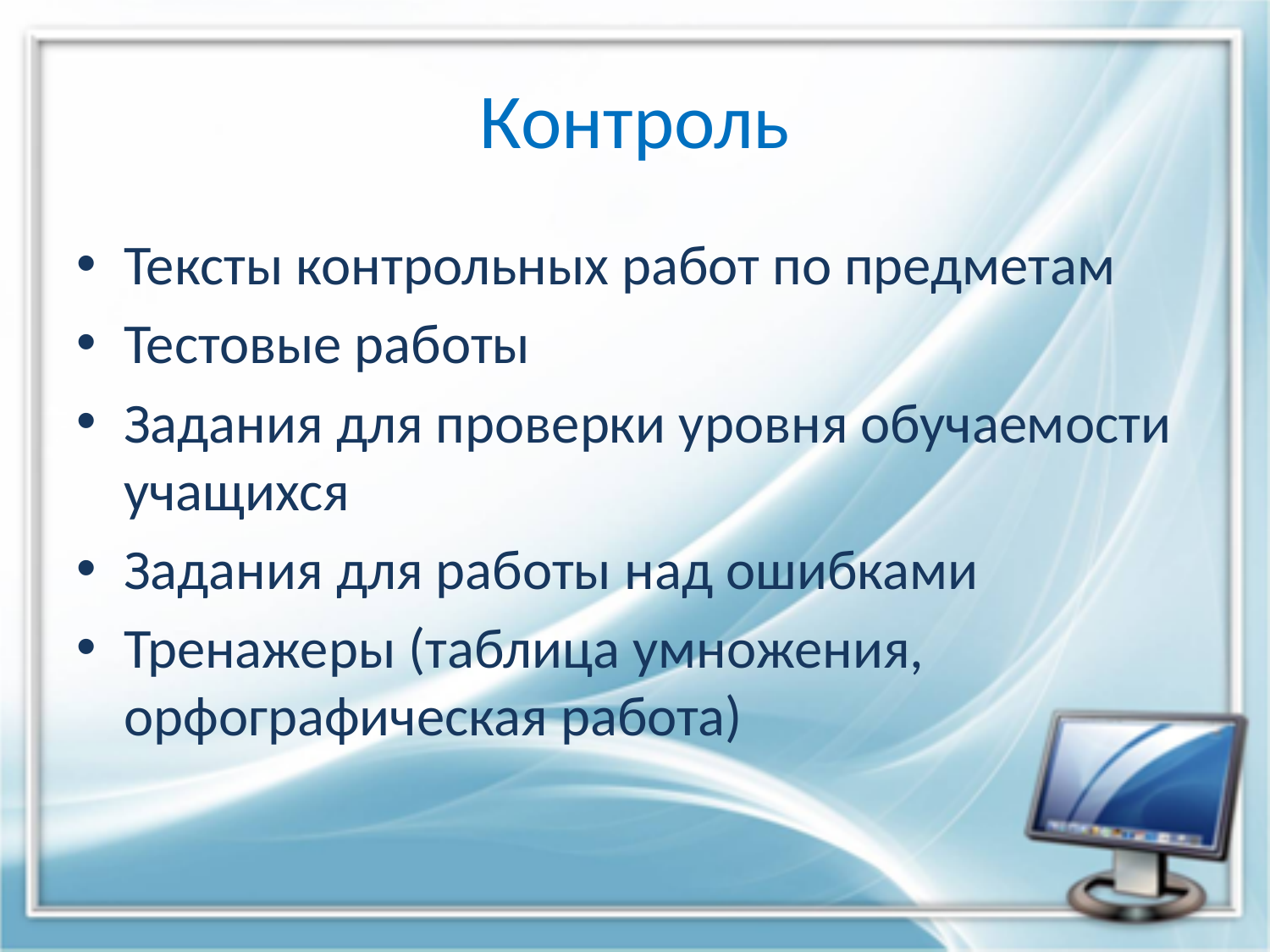

# Контроль
Тексты контрольных работ по предметам
Тестовые работы
Задания для проверки уровня обучаемости учащихся
Задания для работы над ошибками
Тренажеры (таблица умножения, орфографическая работа)